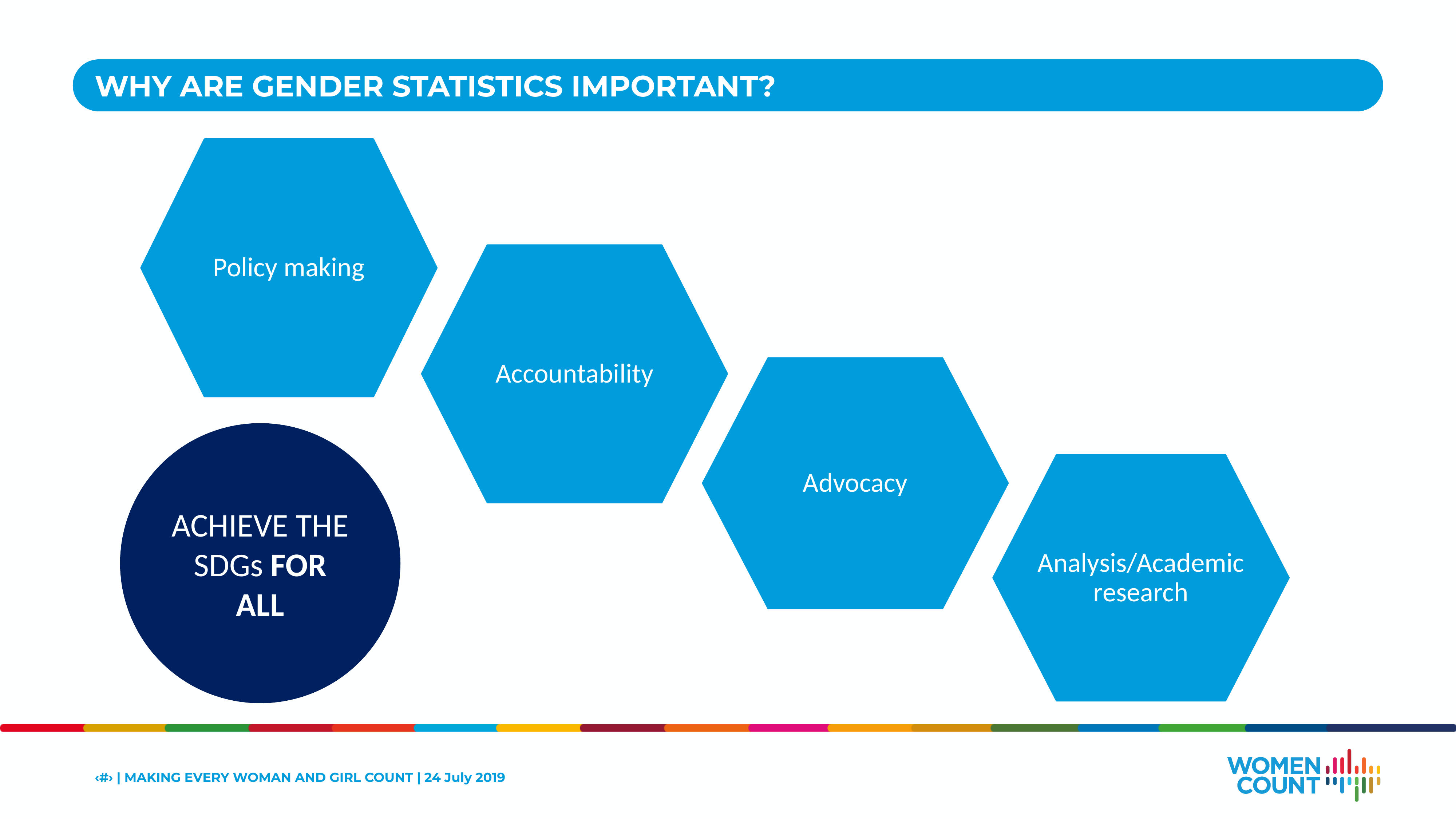

WHY ARE GENDER STATISTICS IMPORTANT?
Policy making
Accountability
Advocacy
Analysis/Academic research
ACHIEVE THE SDGs FOR ALL
‹#› | MAKING EVERY WOMAN AND GIRL COUNT | 24 July 2019